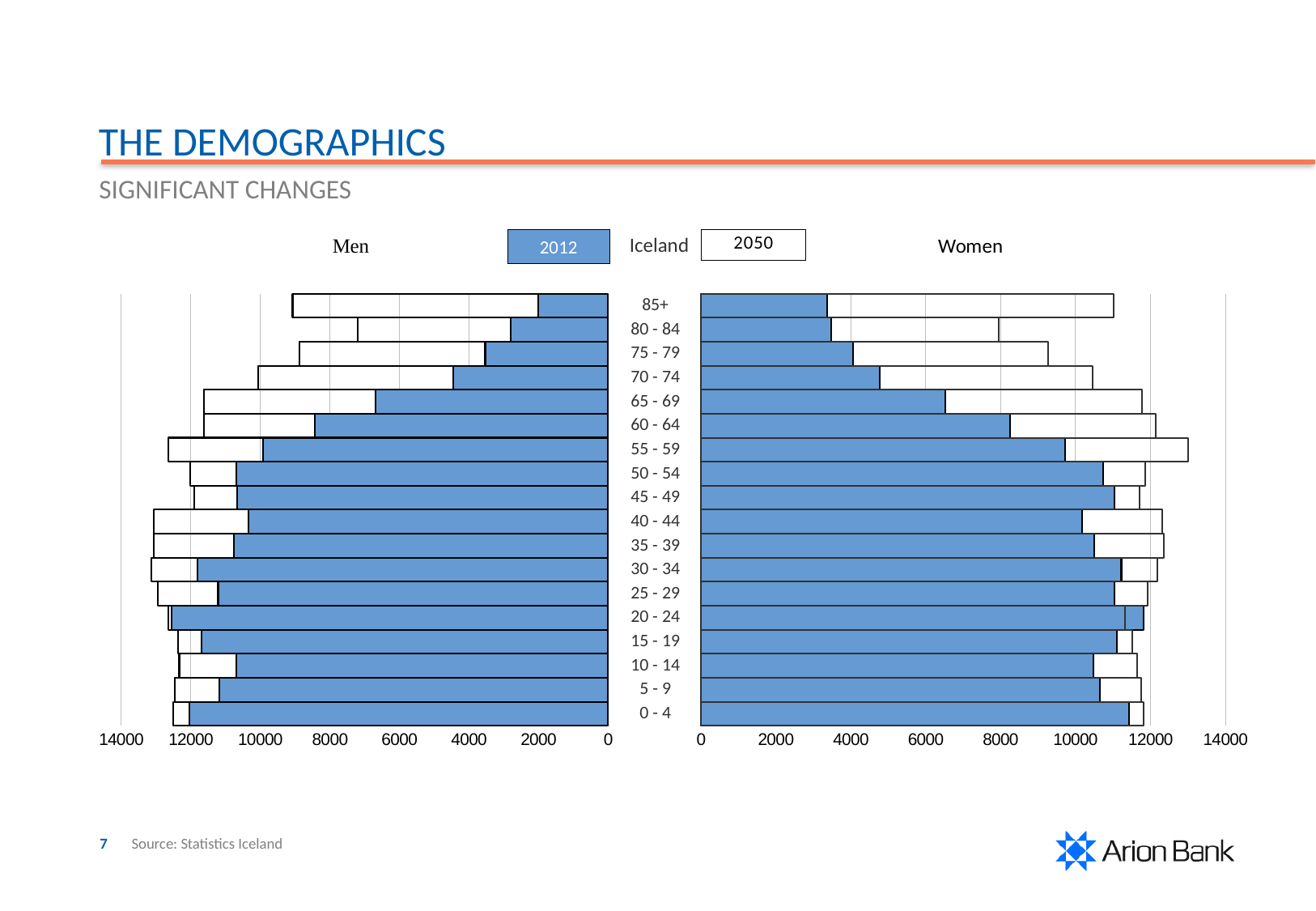

The demographics
Significant changes
Iceland

### Chart

| Category |  |  |
|---|---|---|
| 85+ | 2001.0 | 9070.0 |
| 80 - 84 | 2786.0 | 7201.0 |
| 75 - 79 | 3530.0 | 8882.0 |
| 70 - 74 | 4456.0 | 10068.0 |
| 65 - 69 | 6681.0 | 11614.0 |
| 60 - 64 | 8422.0 | 11622.0 |
| 55 - 59 | 9922.0 | 12637.0 |
| 50 - 54 | 10690.0 | 12013.0 |
| 45 - 49 | 10666.0 | 11893.0 |
| 40 - 44 | 10348.0 | 13066.0 |
| 35 - 39 | 10761.0 | 13072.0 |
| 30 - 34 | 11806.0 | 13134.0 |
| 25 - 29 | 11211.0 | 12949.0 |
| 20 - 24 | 12551.0 | 12651.0 |
| 15 - 19 | 11687.0 | 12370.0 |
| 10 - 14 | 10690.0 | 12328.0 |
| 5 - 9 | 11185.0 | 12454.0 |
| 0 - 4 | 12045.0 | 12511.0 |

### Chart

| Category |  |  |
|---|---|---|
| 85+ | 3375.0 | 11030.0 |
| 80 - 84 | 3484.0 | 7956.0 |
| 75 - 79 | 4067.0 | 9272.0 |
| 70 - 74 | 4778.0 | 10454.0 |
| 65 - 69 | 6519.0 | 11773.0 |
| 60 - 64 | 8247.0 | 12151.0 |
| 55 - 59 | 9730.0 | 13005.0 |
| 50 - 54 | 10735.0 | 11864.0 |
| 45 - 49 | 11051.0 | 11714.0 |
| 40 - 44 | 10186.0 | 12320.0 |
| 35 - 39 | 10495.0 | 12361.0 |
| 30 - 34 | 11225.0 | 12188.0 |
| 25 - 29 | 11049.0 | 11935.0 |
| 20 - 24 | 11816.0 | 11330.0 |
| 15 - 19 | 11116.0 | 11511.0 |
| 10 - 14 | 10474.0 | 11650.0 |
| 5 - 9 | 10646.0 | 11764.0 |
| 0 - 4 | 11426.0 | 11814.0 |
2012
| 85+ |
| --- |
| 80 - 84 |
| 75 - 79 |
| 70 - 74 |
| 65 - 69 |
| 60 - 64 |
| 55 - 59 |
| 50 - 54 |
| 45 - 49 |
| 40 - 44 |
| 35 - 39 |
| 30 - 34 |
| 25 - 29 |
| 20 - 24 |
| 15 - 19 |
| 10 - 14 |
| 5 - 9 |
| 0 - 4 |
7
Source: Statistics Iceland